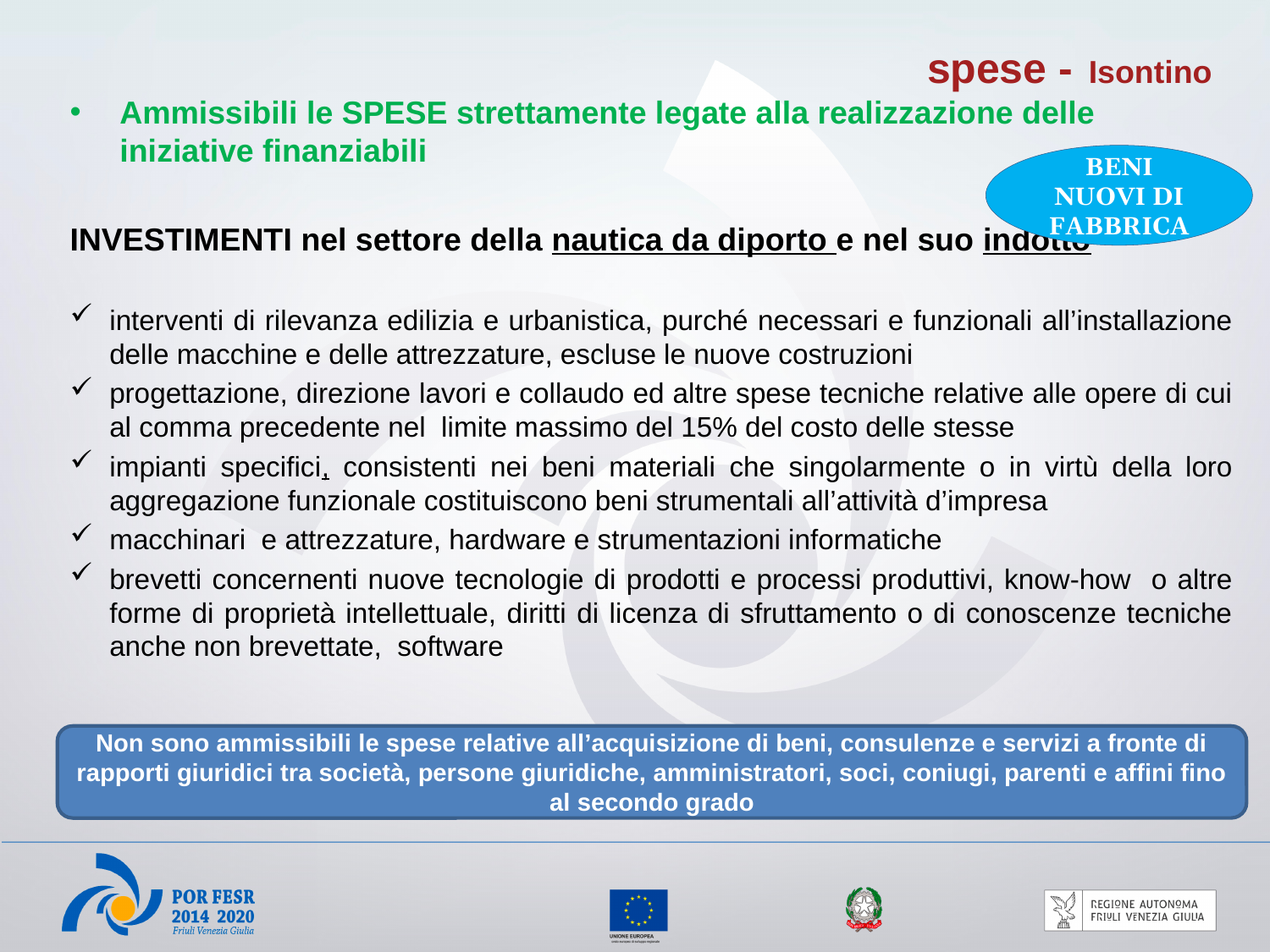

spese - Isontino
Ammissibili le SPESE strettamente legate alla realizzazione delle iniziative finanziabili

INVESTIMENTI nel settore della nautica da diporto e nel suo indotto

interventi di rilevanza edilizia e urbanistica, purché necessari e funzionali all’installazione delle macchine e delle attrezzature, escluse le nuove costruzioni
progettazione, direzione lavori e collaudo ed altre spese tecniche relative alle opere di cui al comma precedente nel  limite massimo del 15% del costo delle stesse
impianti specifici, consistenti nei beni materiali che singolarmente o in virtù della loro aggregazione funzionale costituiscono beni strumentali all’attività d’impresa
macchinari  e attrezzature, hardware e strumentazioni informatiche
brevetti concernenti nuove tecnologie di prodotti e processi produttivi, know-how  o altre forme di proprietà intellettuale, diritti di licenza di sfruttamento o di conoscenze tecniche anche non brevettate,  software

BENI NUOVI DI FABBRICA
Non sono ammissibili le spese relative all’acquisizione di beni, consulenze e servizi a fronte di rapporti giuridici tra società, persone giuridiche, amministratori, soci, coniugi, parenti e affini fino al secondo grado